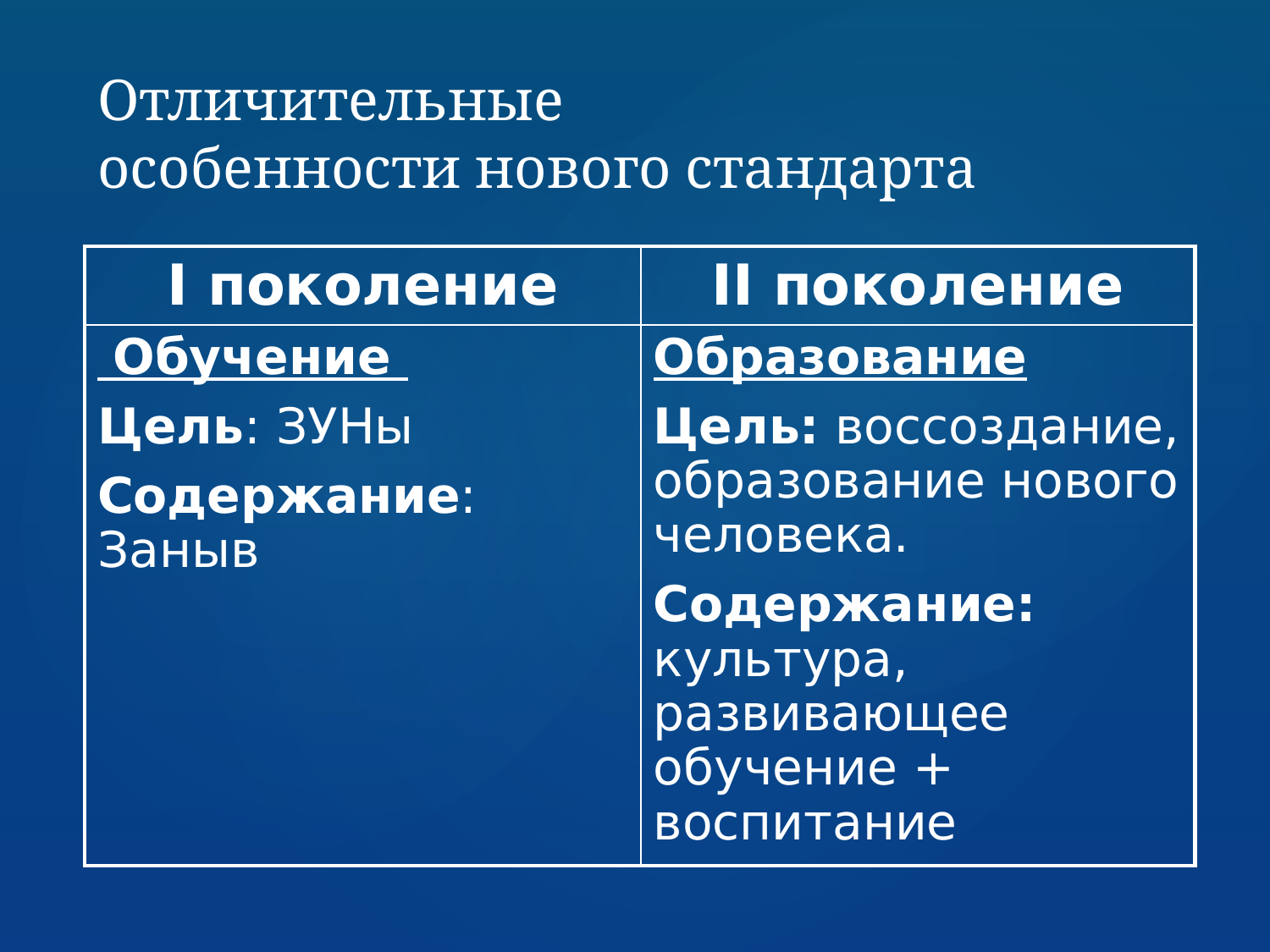

# Отличительные особенности нового стандарта
| I поколение | II поколение |
| --- | --- |
| Обучение Цель: ЗУНы Содержание: Заныв | Образование Цель: воссоздание, образование нового человека. Содержание: культура, развивающее обучение + воспитание |